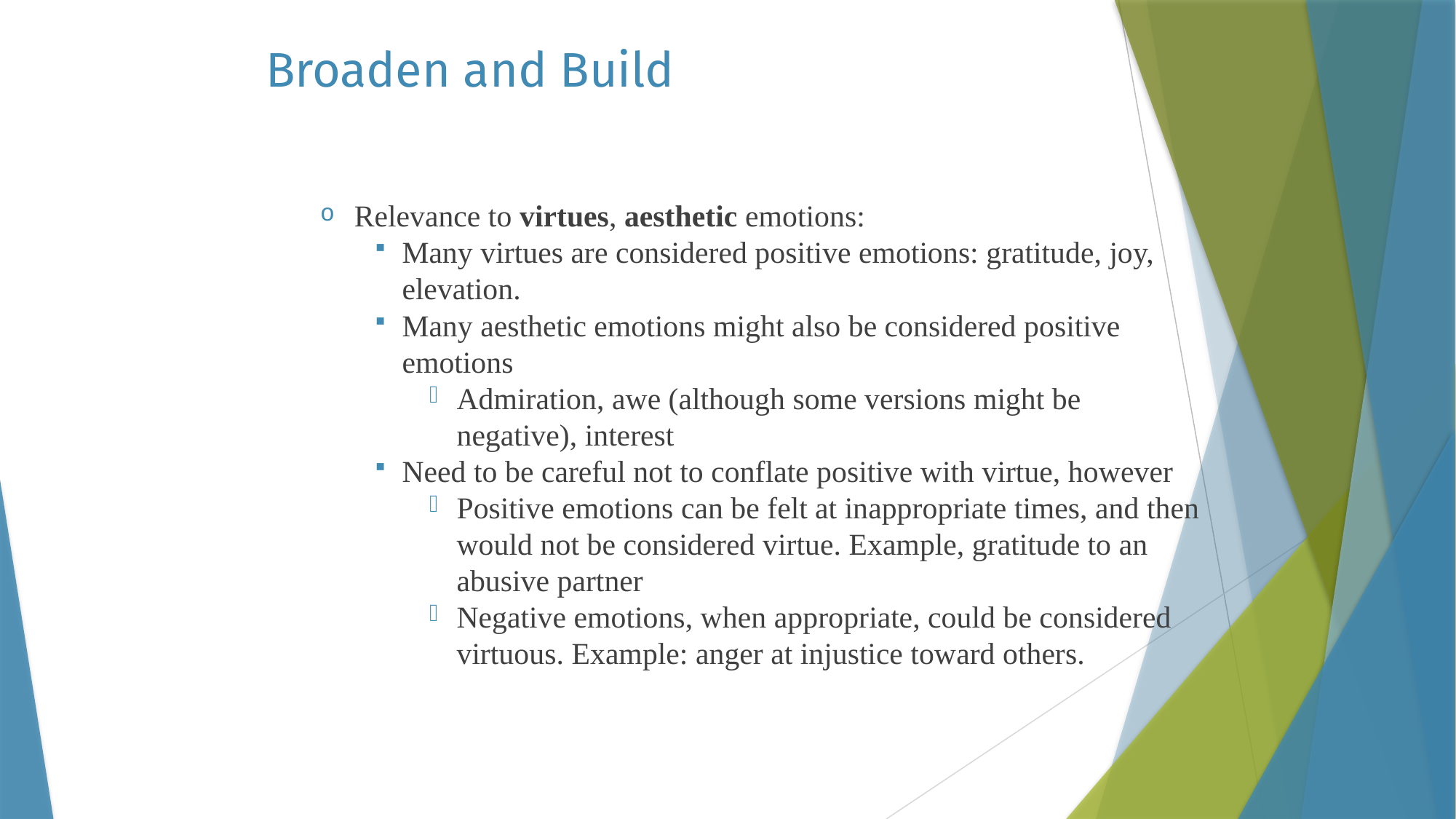

# Broaden and Build
Relevance to virtues, aesthetic emotions:
Many virtues are considered positive emotions: gratitude, joy, elevation.
Many aesthetic emotions might also be considered positive emotions
Admiration, awe (although some versions might be negative), interest
Need to be careful not to conflate positive with virtue, however
Positive emotions can be felt at inappropriate times, and then would not be considered virtue. Example, gratitude to an abusive partner
Negative emotions, when appropriate, could be considered virtuous. Example: anger at injustice toward others.